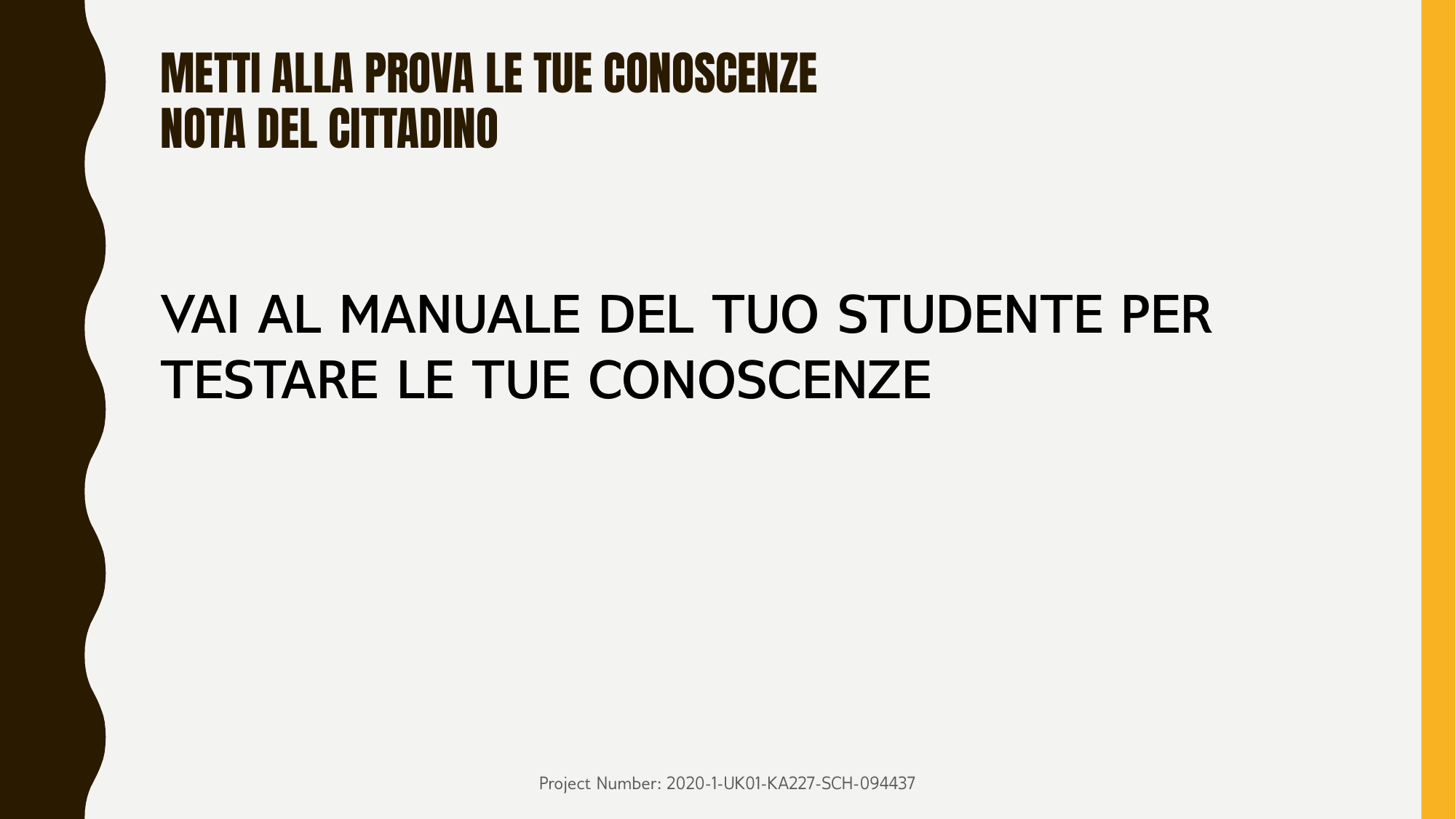

# METTI ALLA PROVA LE TUE CONOSCENZE NOTA DEL CITTADINO

VAI AL MANUALE DEL TUO STUDENTE PER TESTARE LE TUE CONOSCENZE

Project Number: 2020-1-UK01-KA227-SCH-094437